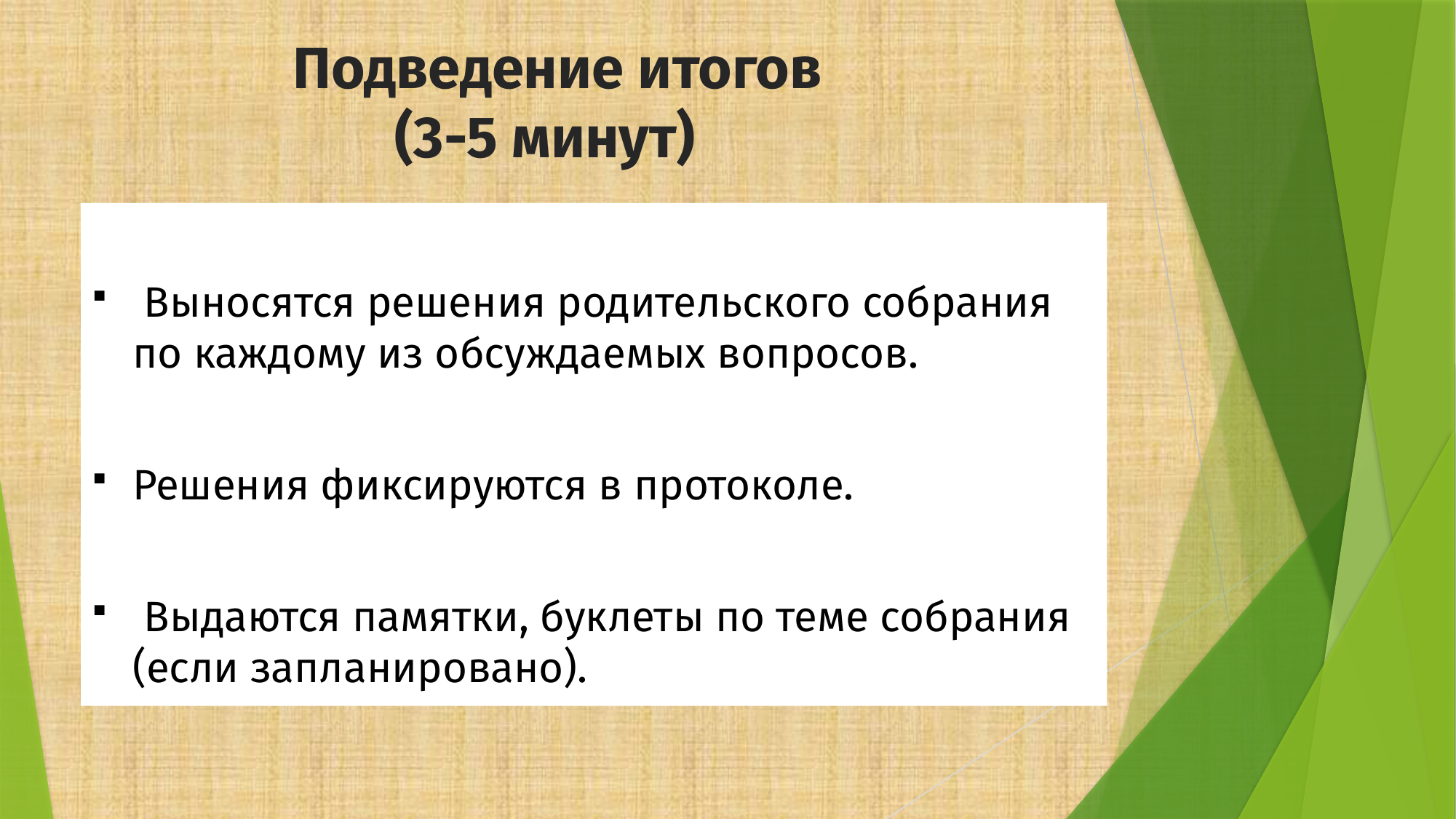

# Подведение итогов (3-5 минут)

 Выносятся решения родительского собрания по каждому из обсуждаемых вопросов.

Решения фиксируются в протоколе.

 Выдаются памятки, буклеты по теме собрания (если запланировано).